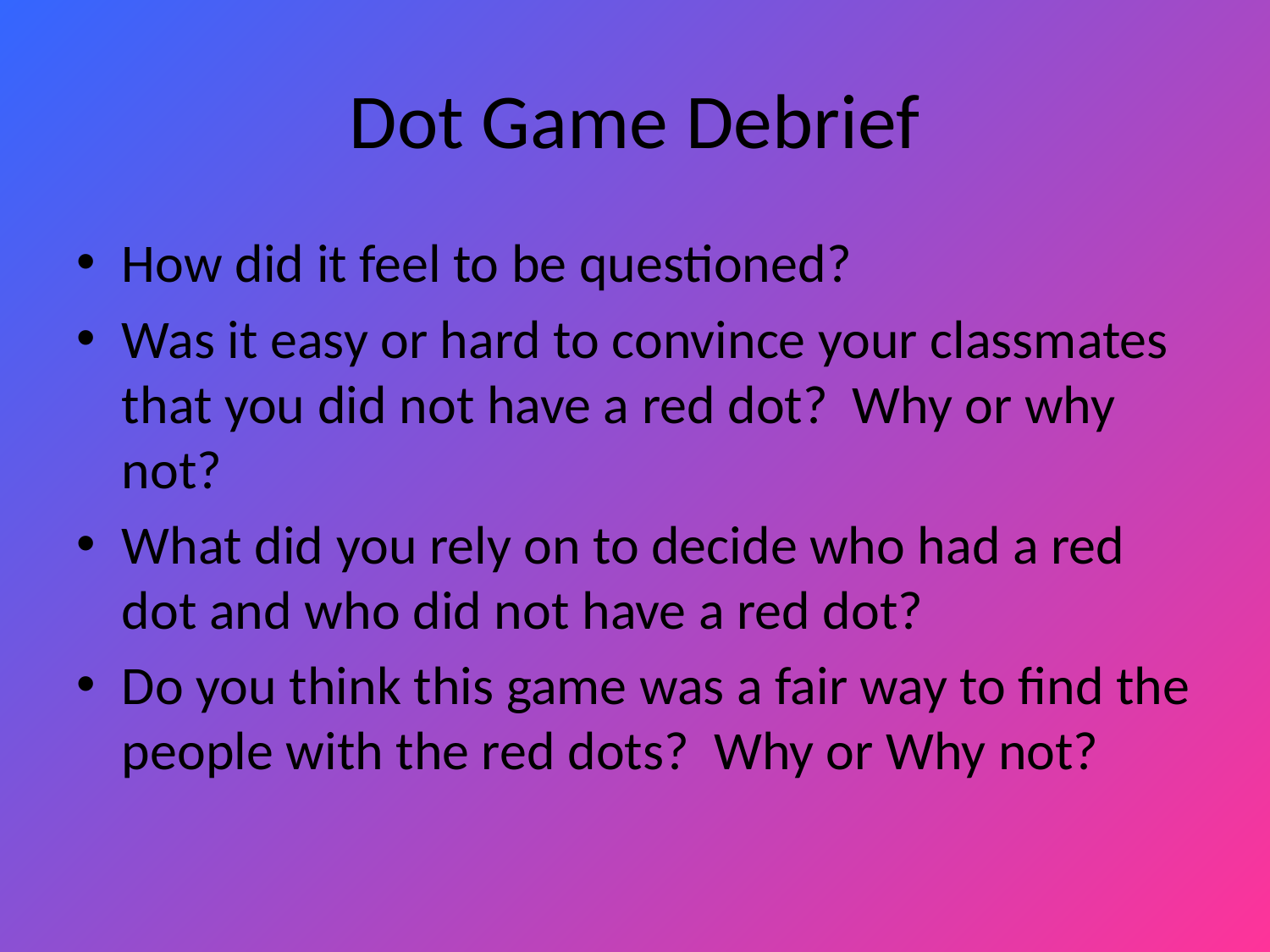

# Dot Game Debrief
How did it feel to be questioned?
Was it easy or hard to convince your classmates that you did not have a red dot?  Why or why not?
What did you rely on to decide who had a red dot and who did not have a red dot?
Do you think this game was a fair way to find the people with the red dots?  Why or Why not?